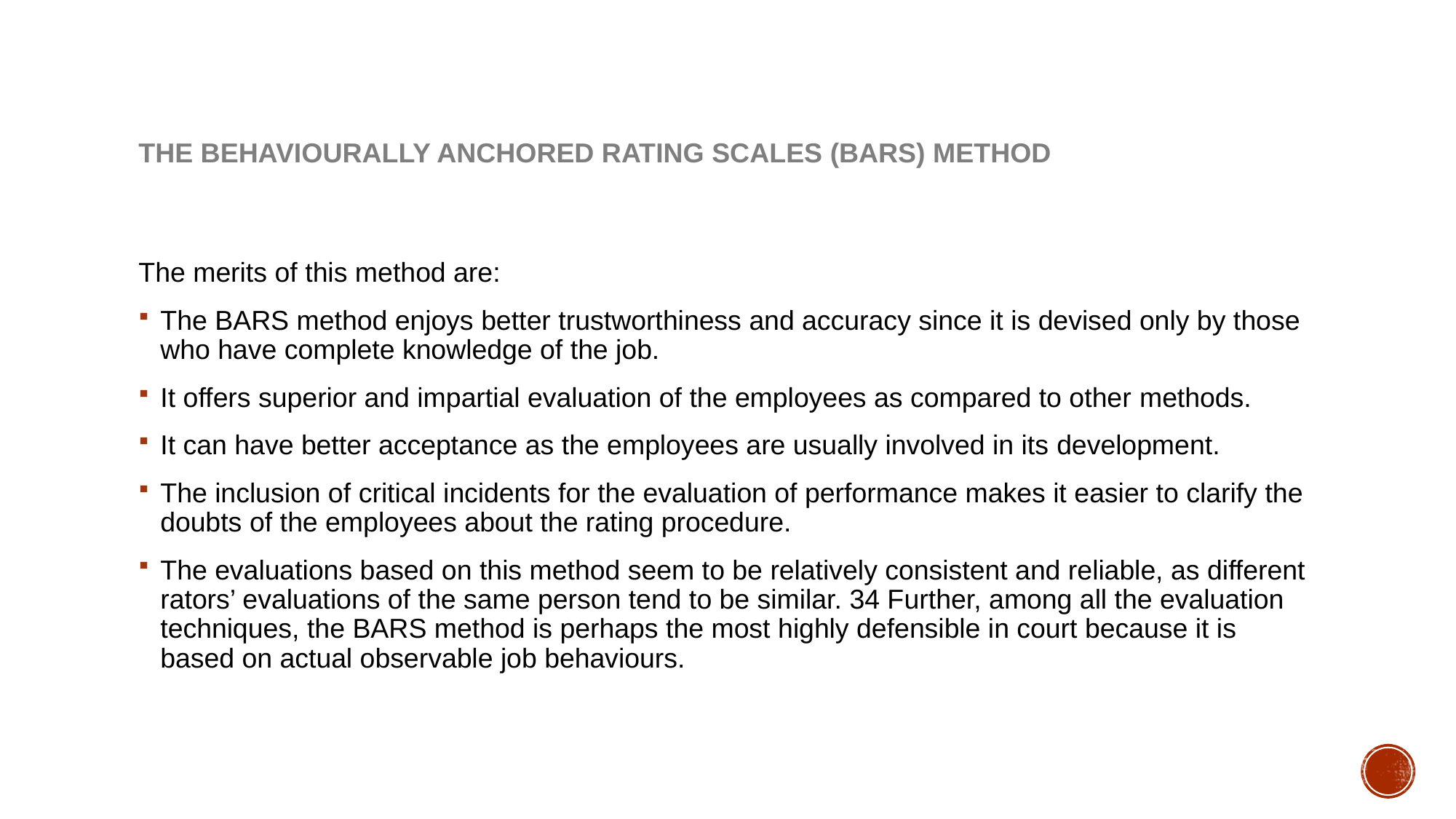

# The Behaviourally Anchored Rating Scales (BARS) Method
The merits of this method are:
The BARS method enjoys better trustworthiness and accuracy since it is devised only by those who have complete knowledge of the job.
It offers superior and impartial evaluation of the employees as compared to other methods.
It can have better acceptance as the employees are usually involved in its development.
The inclusion of critical incidents for the evaluation of performance makes it easier to clarify the doubts of the employees about the rating procedure.
The evaluations based on this method seem to be relatively consistent and reliable, as different rators’ evaluations of the same person tend to be similar. 34 Further, among all the evaluation techniques, the BARS method is perhaps the most highly defensible in court because it is based on actual observable job behaviours.